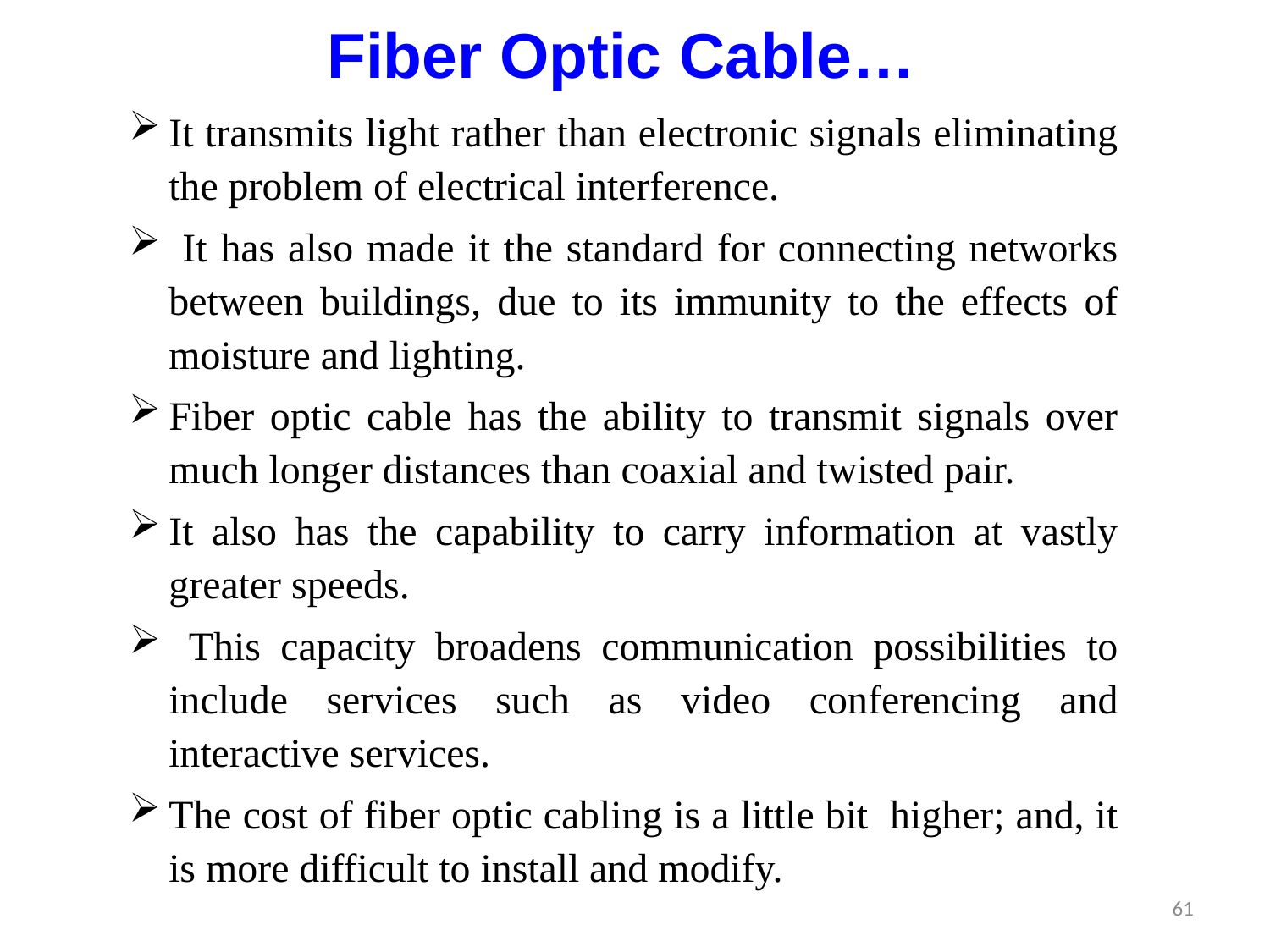

# Fiber Optic Cable…
It transmits light rather than electronic signals eliminating the problem of electrical interference.
 It has also made it the standard for connecting networks between buildings, due to its immunity to the effects of moisture and lighting.
Fiber optic cable has the ability to transmit signals over much longer distances than coaxial and twisted pair.
It also has the capability to carry information at vastly greater speeds.
 This capacity broadens communication possibilities to include services such as video conferencing and interactive services.
The cost of fiber optic cabling is a little bit  higher; and, it is more difficult to install and modify.

61